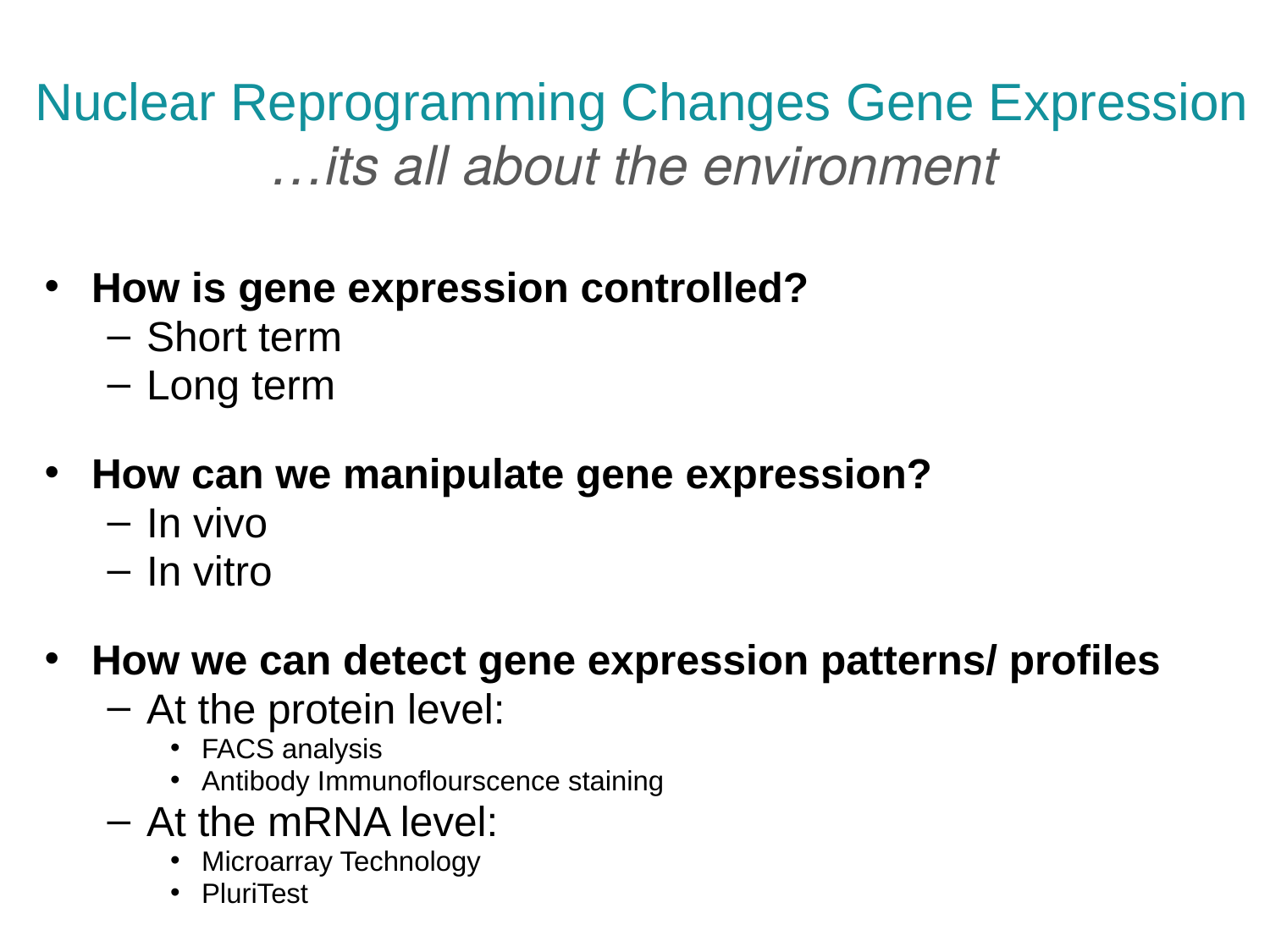

# Nuclear Reprogramming Changes Gene Expression …its all about the environment
How is gene expression controlled?
Short term
Long term

How can we manipulate gene expression?
In vivo
In vitro

How we can detect gene expression patterns/ profiles
At the protein level:
FACS analysis
Antibody Immunoflourscence staining
At the mRNA level:
Microarray Technology
PluriTest